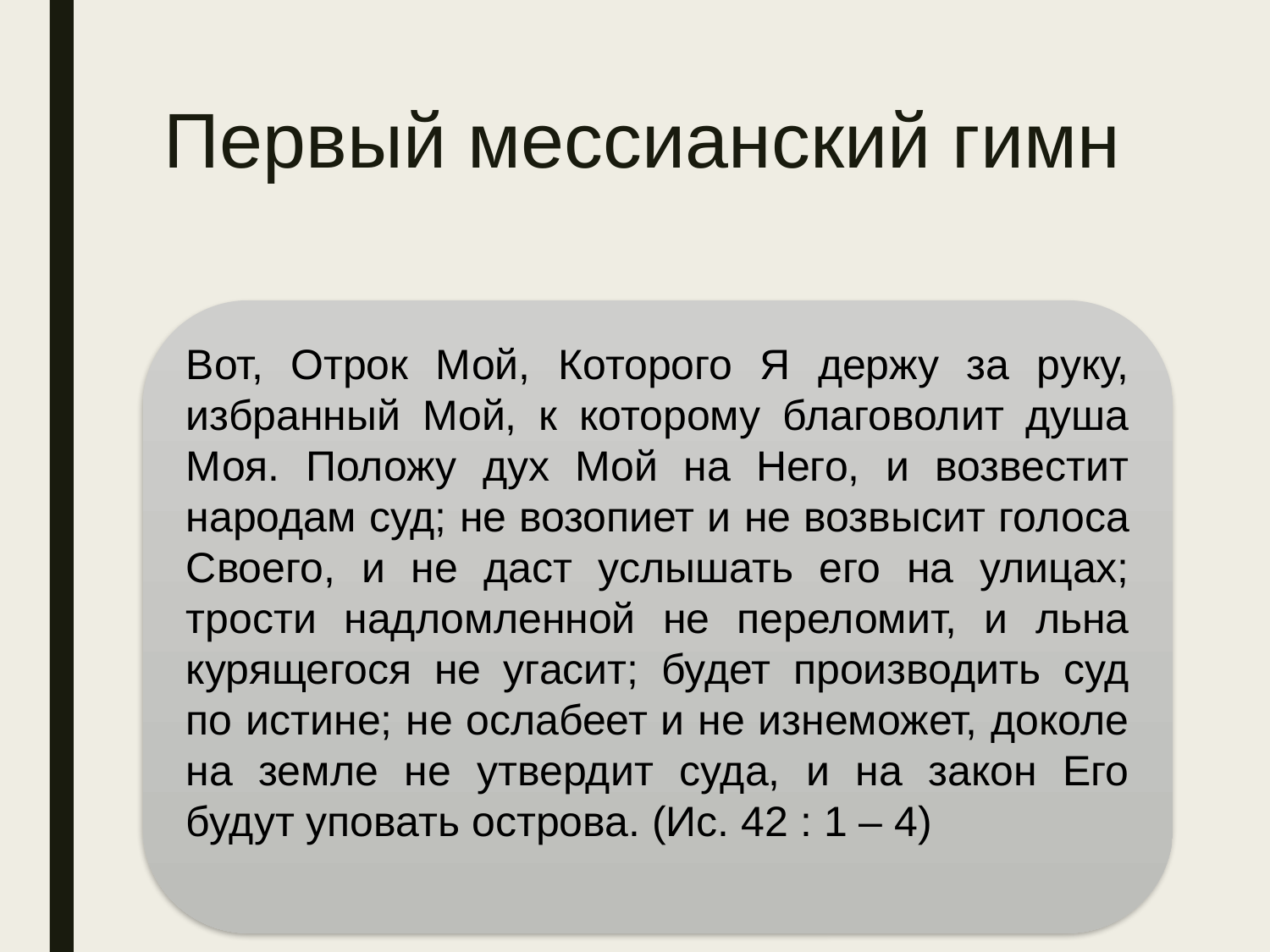

# Первый мессианский гимн
Вот, Отрок Мой, Которого Я держу за руку, избранный Мой, к которому благоволит душа Моя. Положу дух Мой на Него, и возвестит народам суд; не возопиет и не возвысит голоса Своего, и не даст услышать его на улицах; трости надломленной не переломит, и льна курящегося не угасит; будет производить суд по истине; не ослабеет и не изнеможет, доколе на земле не утвердит суда, и на закон Его будут уповать острова. (Ис. 42 : 1 – 4)